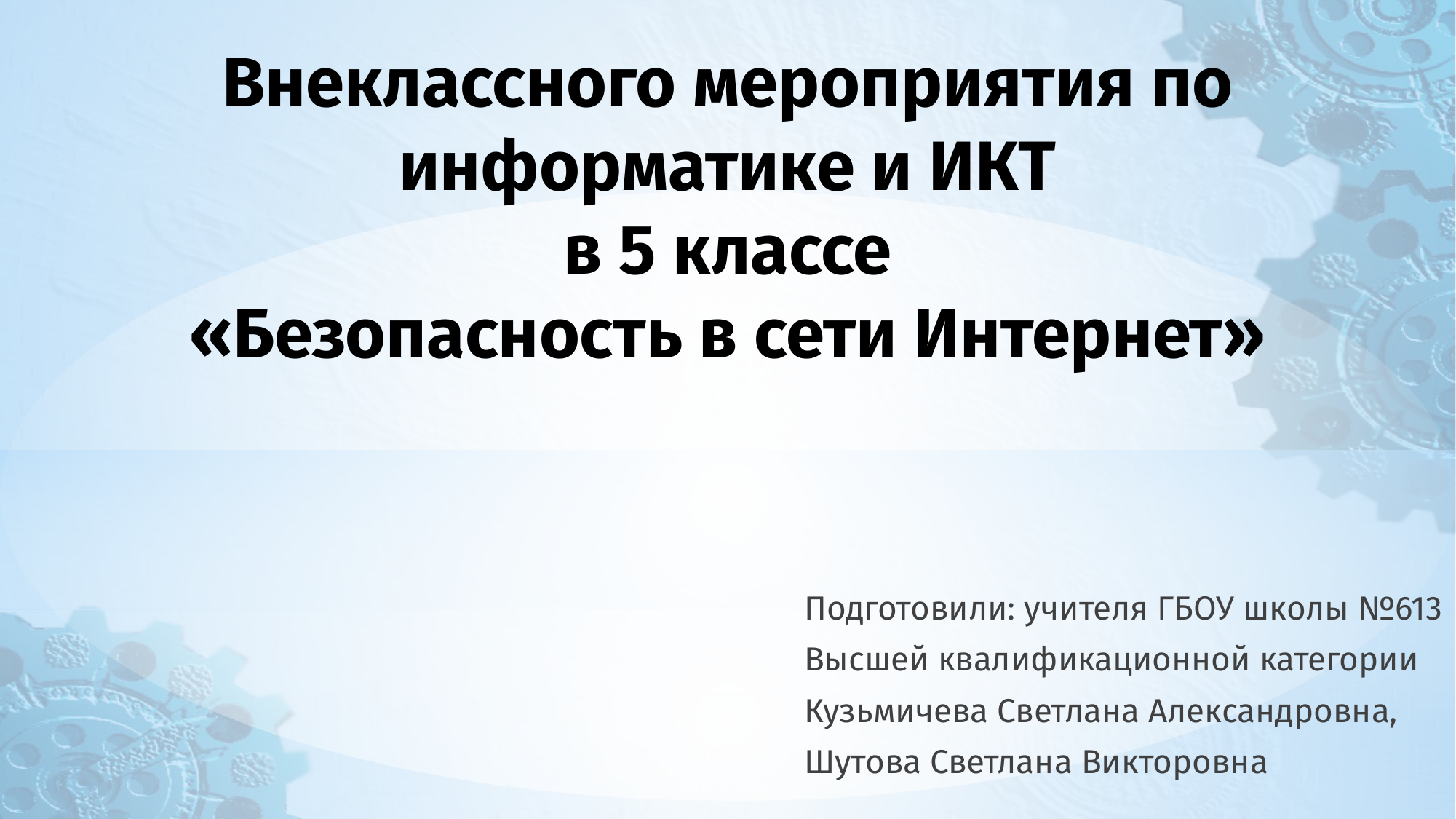

# Внеклассного мероприятия по информатике и ИКТ в 5 классе «Безопасность в сети Интернет»

Подготовили: учителя ГБОУ школы №613
Высшей квалификационной категории
Кузьмичева Светлана Александровна,
Шутова Светлана Викторовна